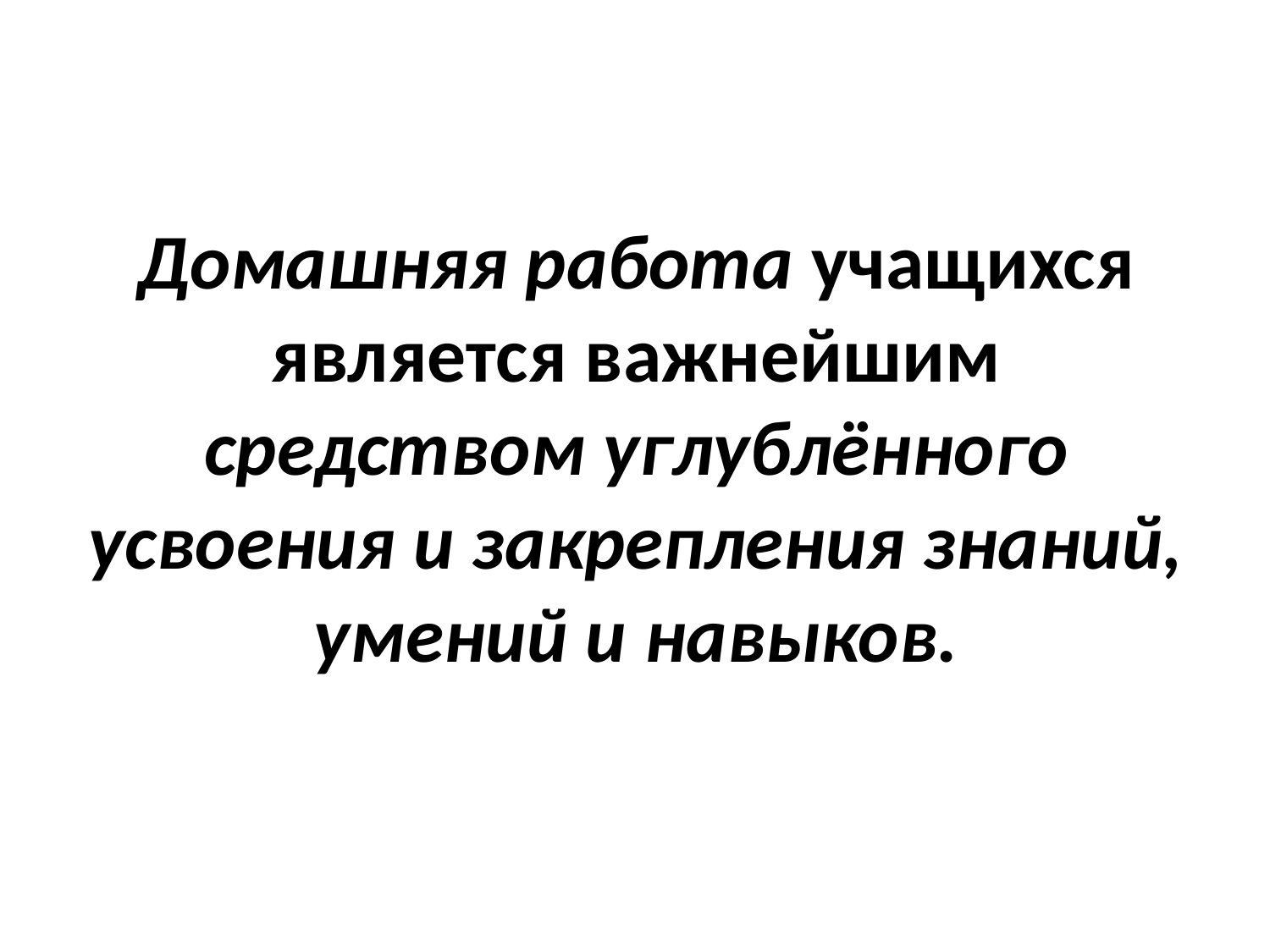

# Домашняя работа учащихся является важнейшим средством углуб­лённого усвоения и закрепления знаний, умений и навыков.